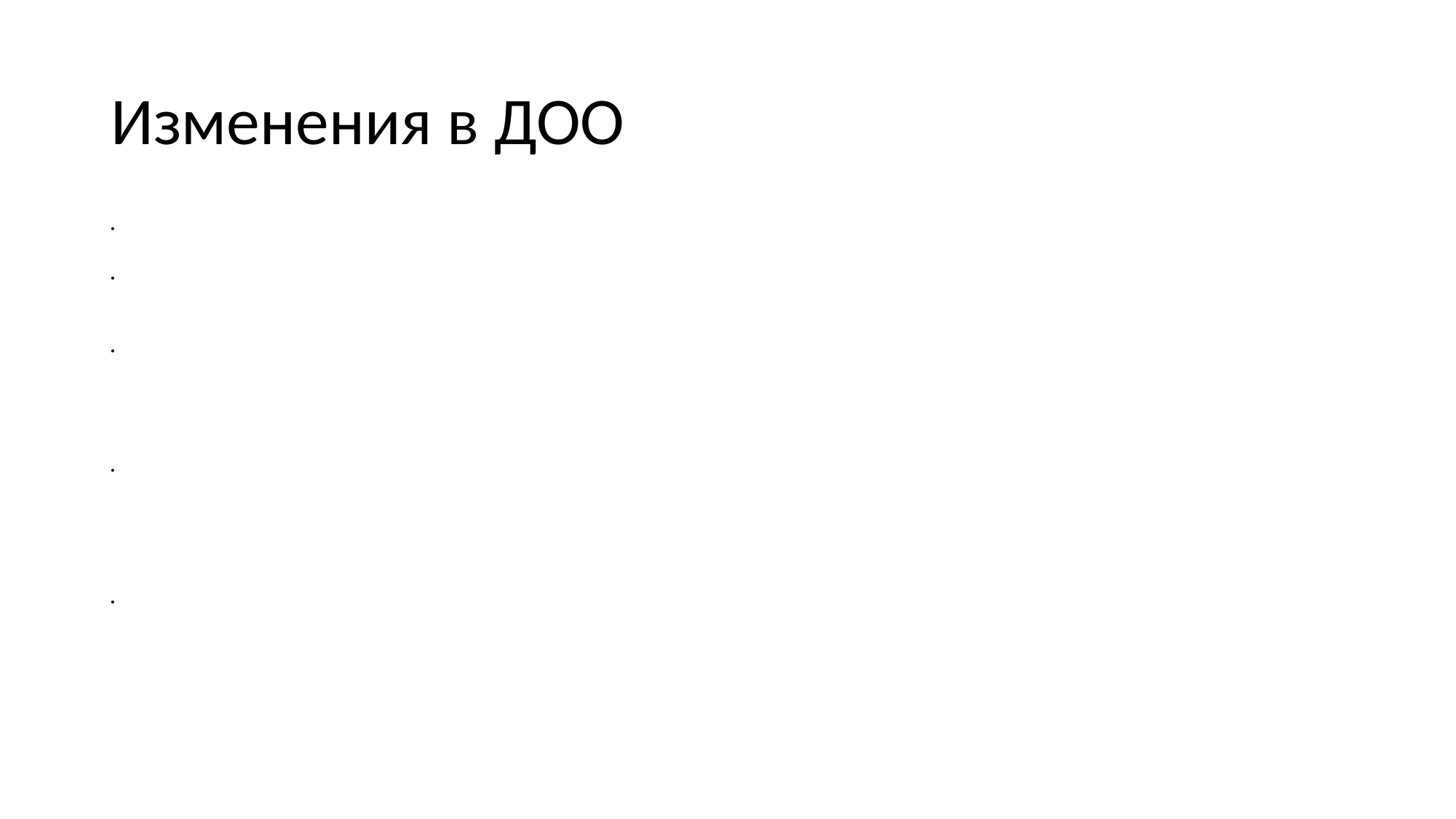

# Изменения в ДОО
Цель
Задачи
Содержание
Технологии
Результат